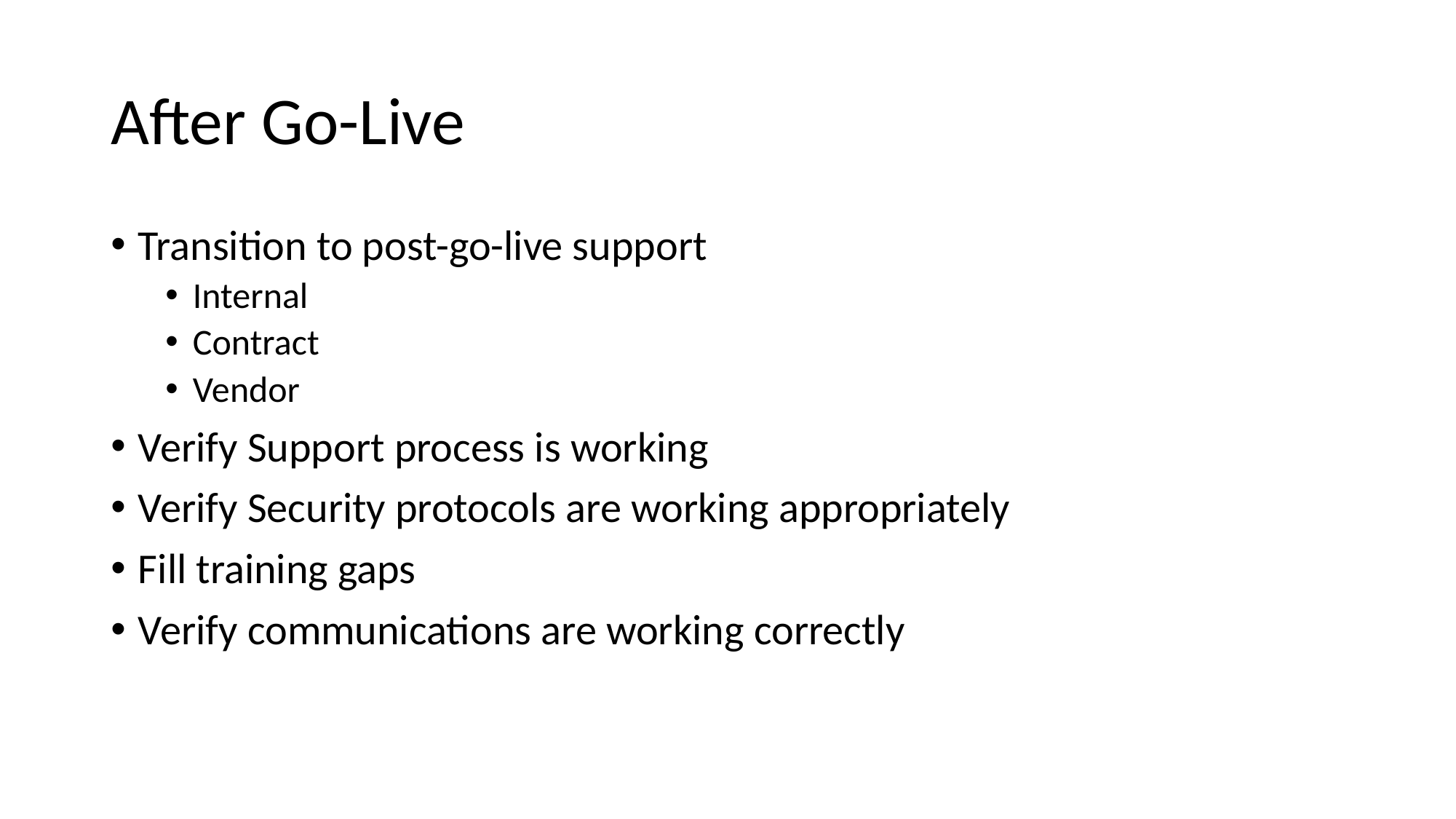

# After Go-Live
Transition to post-go-live support
Internal
Contract
Vendor
Verify Support process is working
Verify Security protocols are working appropriately
Fill training gaps
Verify communications are working correctly